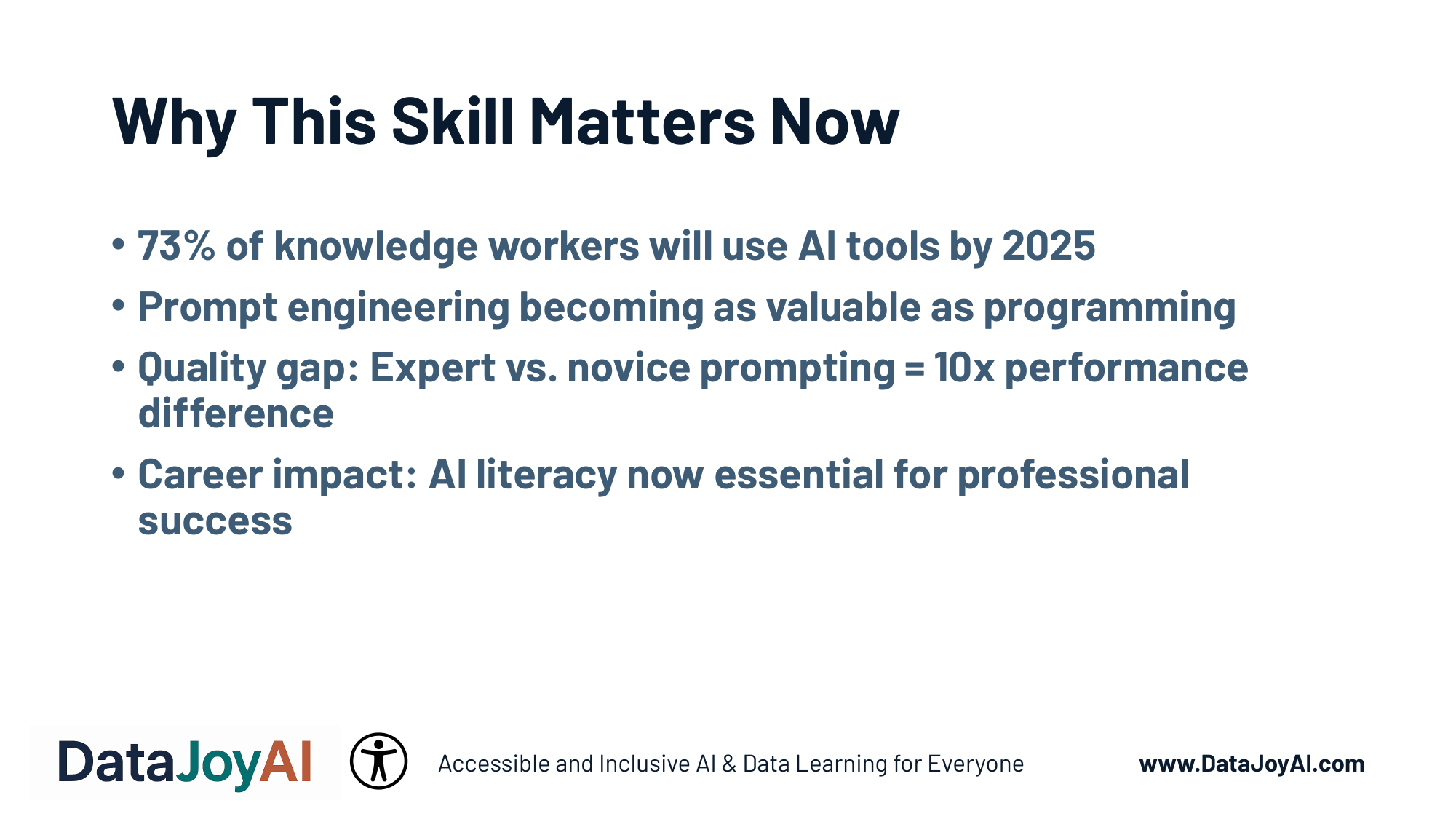

# Why This Skill Matters Now
73% of knowledge workers will use AI tools by 2025
Prompt engineering becoming as valuable as programming
Quality gap: Expert vs. novice prompting = 10x performance difference
Career impact: AI literacy now essential for professional success